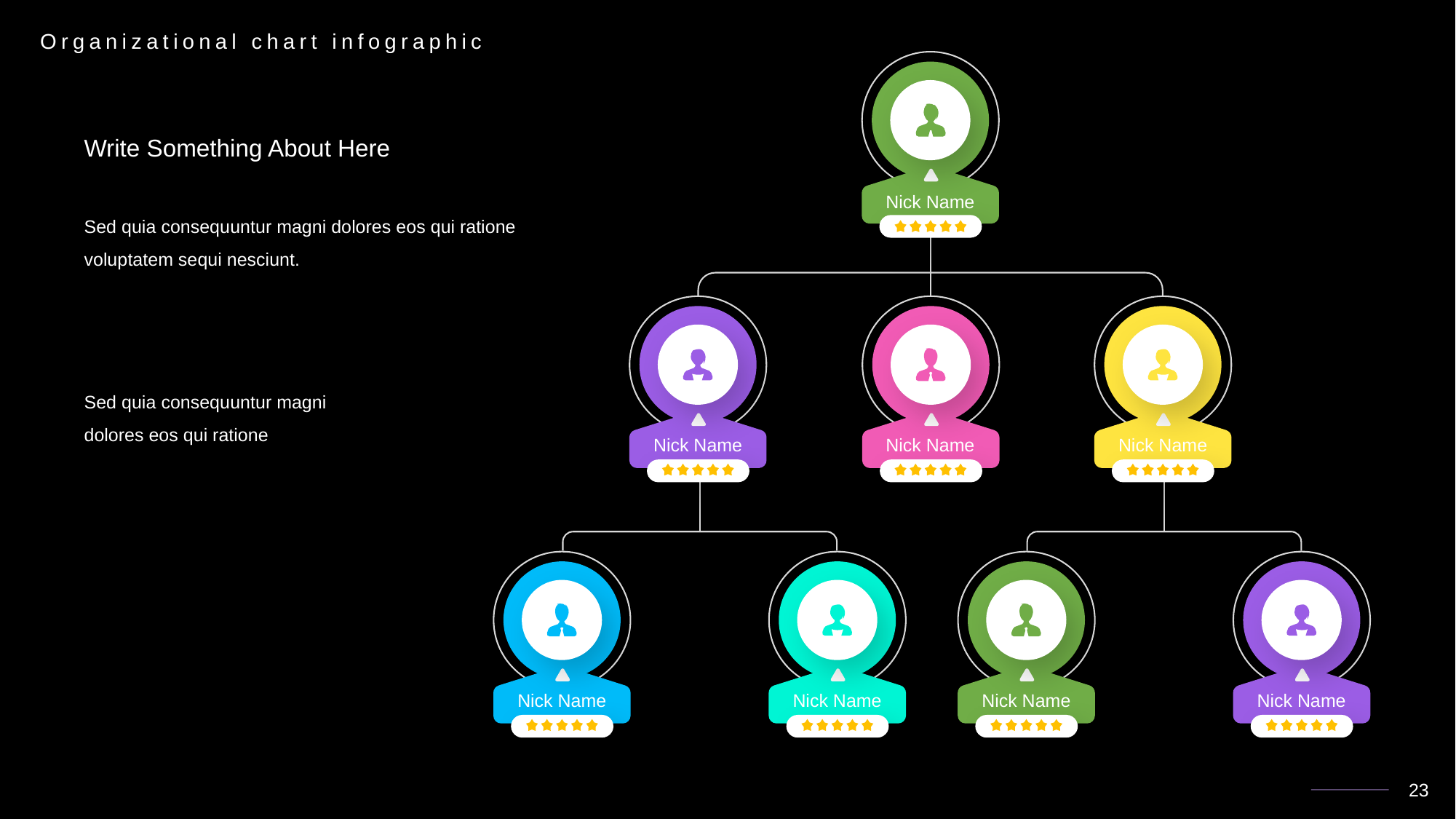

Write Something About Here

Nick Name
Sed quia consequuntur magni dolores eos qui ratione voluptatem sequi nesciunt.

Sed quia consequuntur magni dolores eos qui ratione

Nick Name
Nick Name
Nick Name

Nick Name
Nick Name
Nick Name
Nick Name